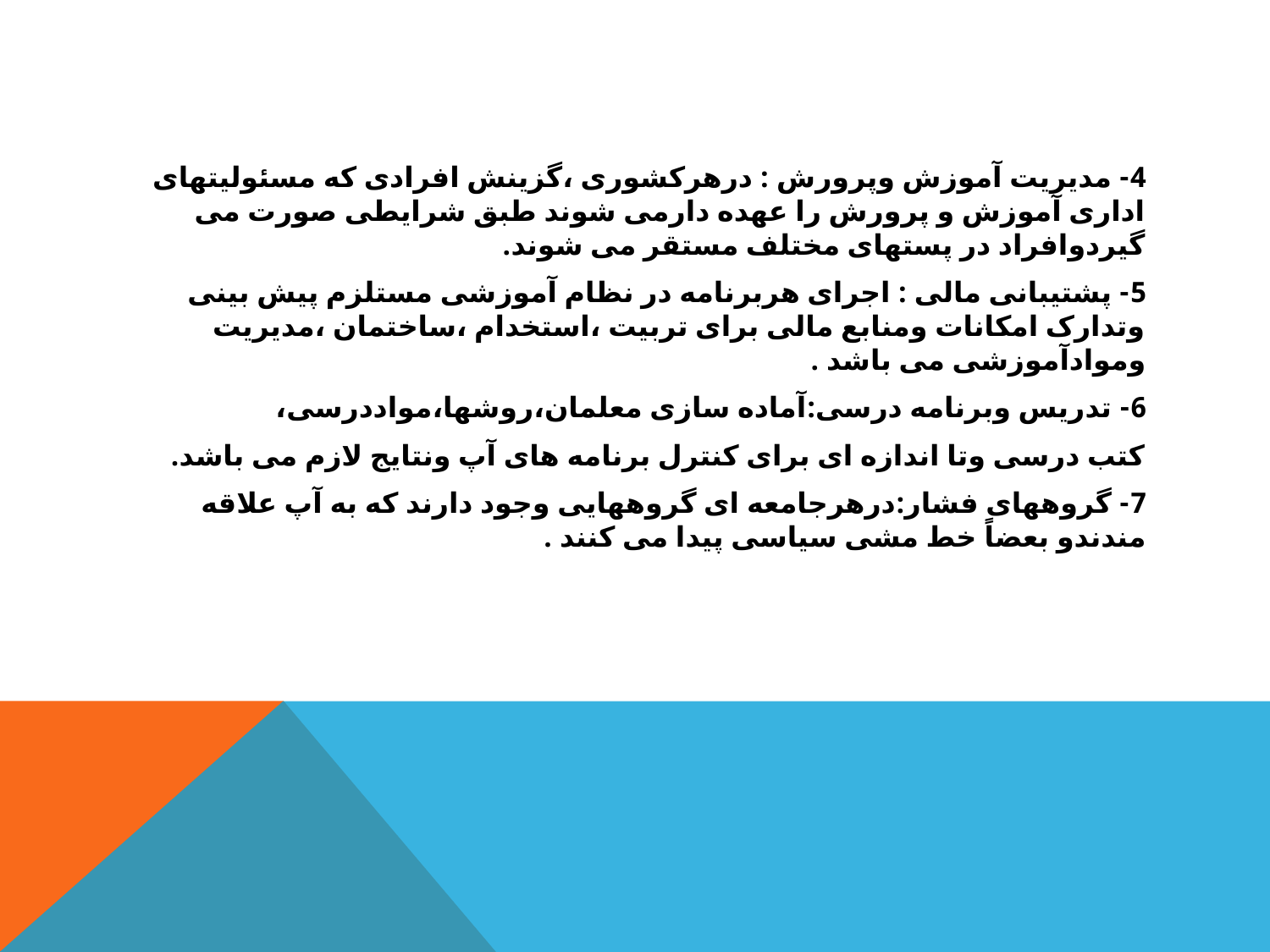

4- مدیریت آموزش وپرورش : درهرکشوری ،گزینش افرادی که مسئولیتهای اداری آموزش و پرورش را عهده دارمی شوند طبق شرایطی صورت می گیردوافراد در پستهای مختلف مستقر می شوند.
5- پشتیبانی مالی : اجرای هربرنامه در نظام آموزشی مستلزم پیش بینی وتدارک امکانات ومنابع مالی برای تربیت ،استخدام ،ساختمان ،مدیریت وموادآموزشی می باشد .
6- تدریس وبرنامه درسی:آماده سازی معلمان،روشها،مواددرسی،
کتب درسی وتا اندازه ای برای کنترل برنامه های آپ ونتایج لازم می باشد.
7- گروههای فشار:درهرجامعه ای گروههایی وجود دارند که به آپ علاقه مندندو بعضاً خط مشی سیاسی پیدا می کنند .